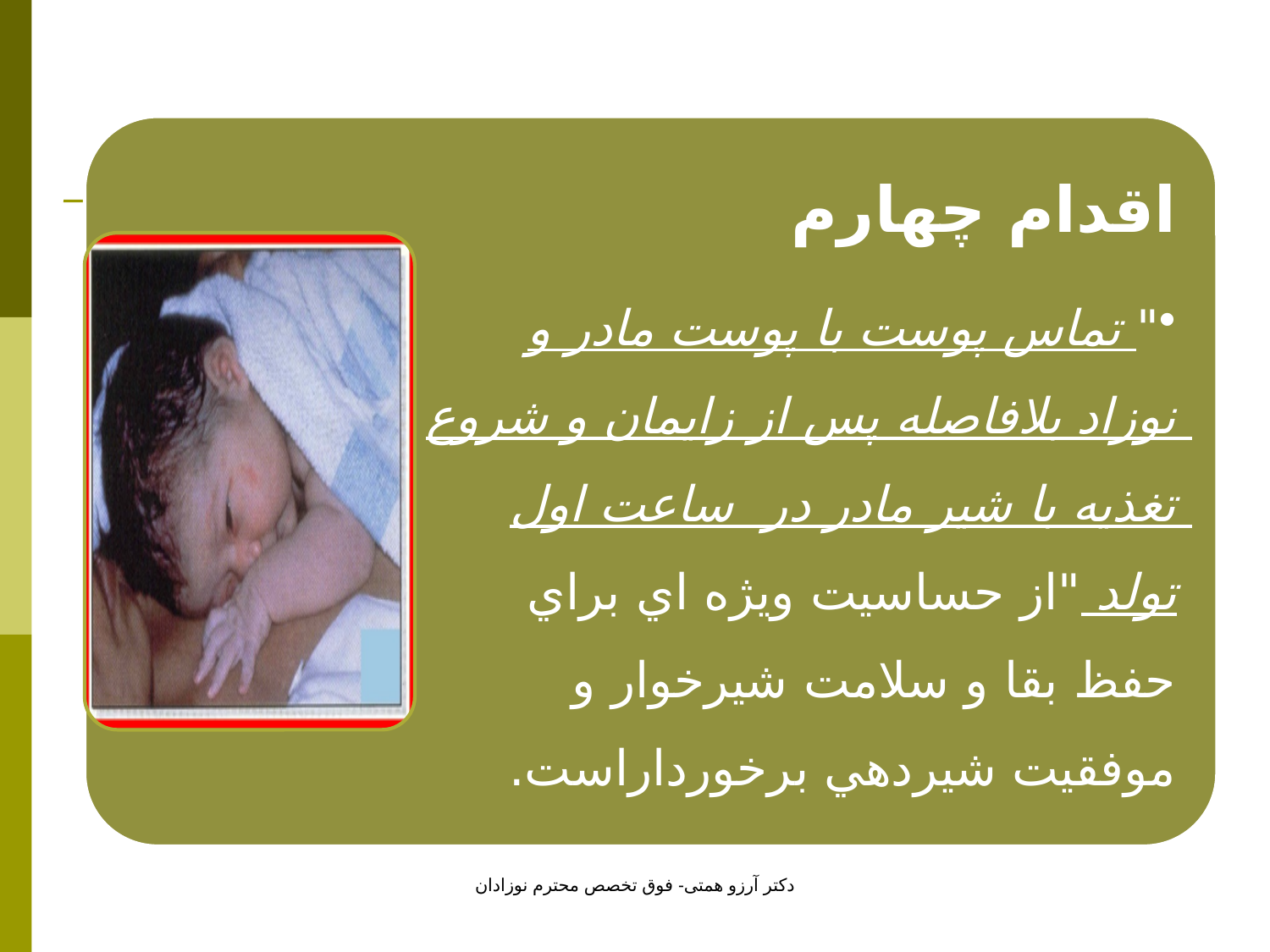

اقدام چهارم
" تماس پوست با پوست مادر و نوزاد بلافاصله پس از زايمان و شروع تغذيه با شير مادر در  ساعت اول تولد "از حساسيت ويژه اي براي حفظ بقا و سلامت شيرخوار و موفقيت شيردهي برخورداراست.

دکتر آرزو همتی- فوق تخصص محترم نوزادان